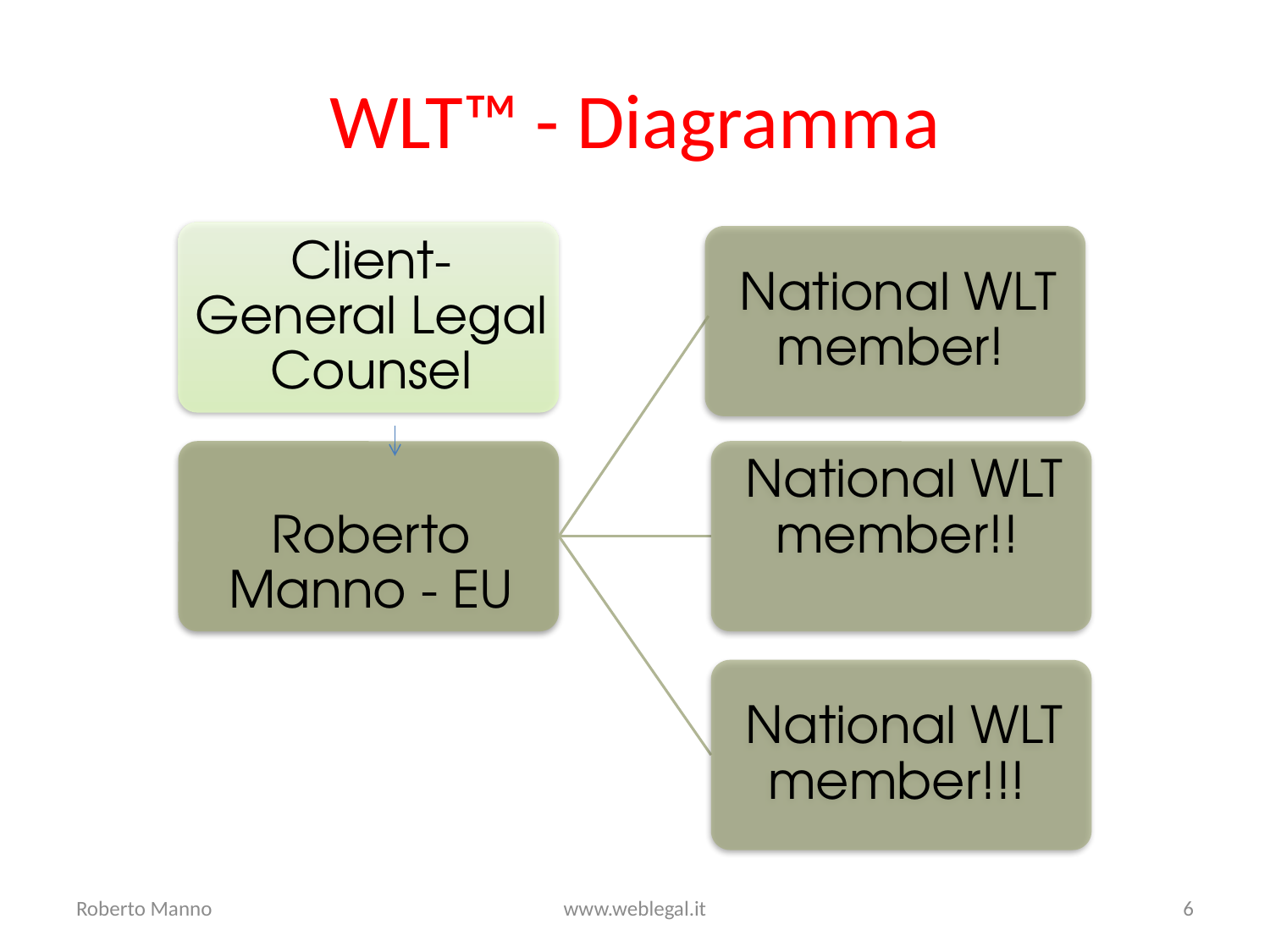

# WLT™ - Diagramma
Client- General Legal Counsel
Roberto Manno - EU

National WLT member!

National WLT member!!

National WLT member!!!
Roberto Manno
www.weblegal.it
6